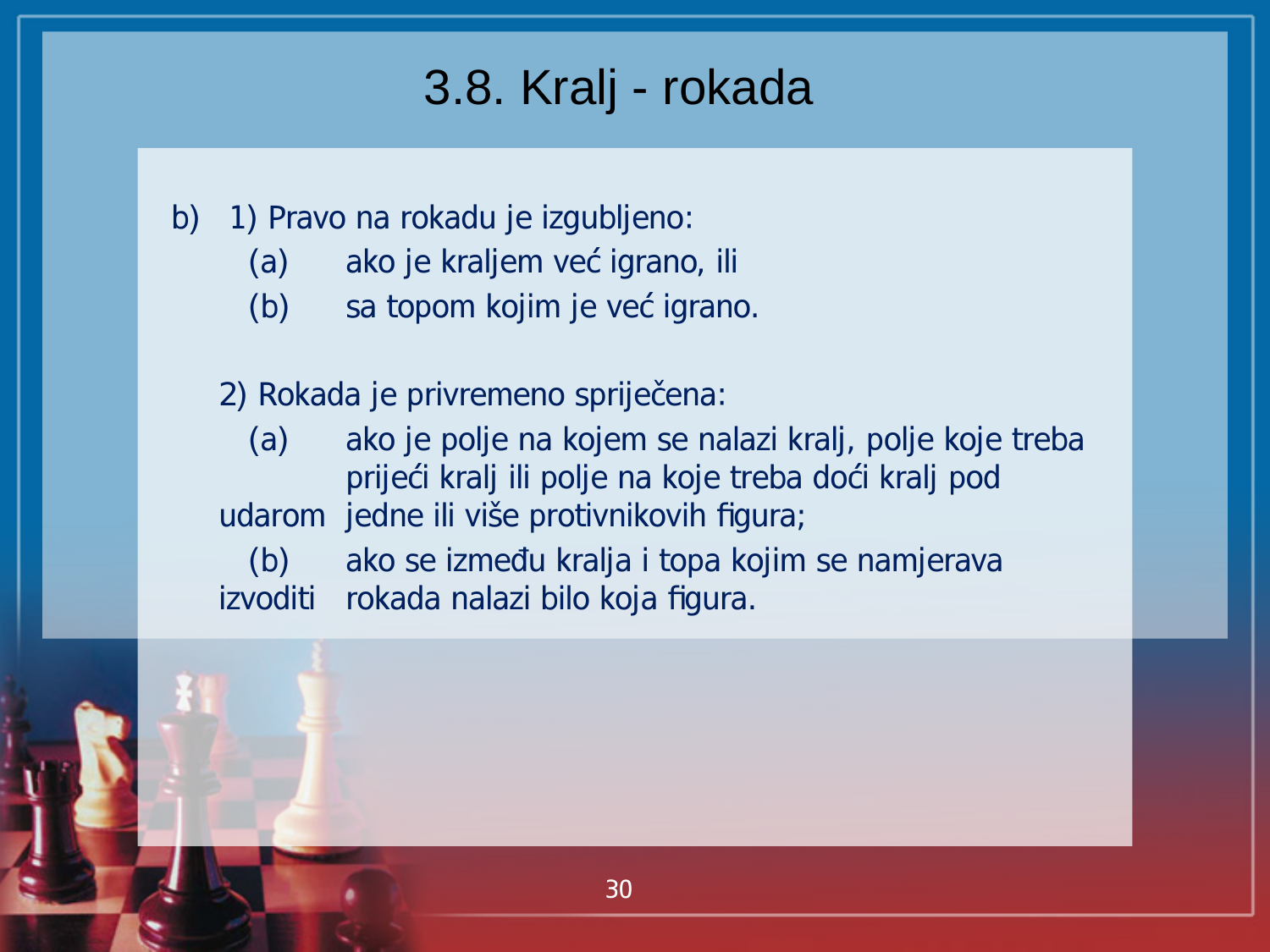

# 3.8. Kralj - rokada
b)	 1) Pravo na rokadu je izgubljeno:
	   (a)	ako je kraljem već igrano, ili
	   (b)	sa topom kojim je već igrano.

	2) Rokada je privremeno spriječena:
	   (a)	ako je polje na kojem se nalazi kralj, polje koje treba 	prijeći kralj ili polje na koje treba doći kralj pod udarom 	jedne ili više protivnikovih figura;
	   (b)	ako se između kralja i topa kojim se namjerava izvoditi 	rokada nalazi bilo koja figura.
30